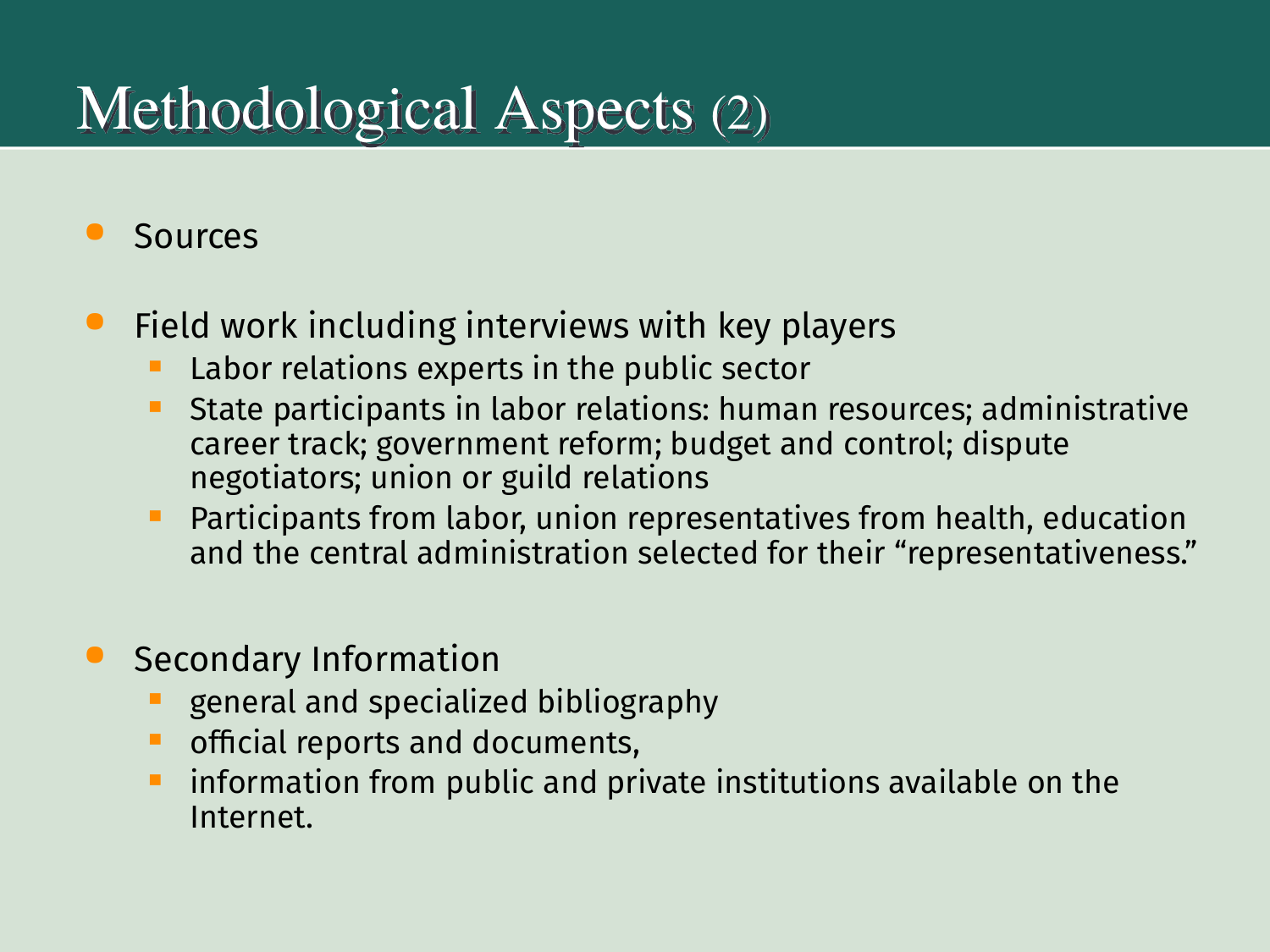

# Methodological Aspects (2)
Sources

Field work including interviews with key players
Labor relations experts in the public sector
State participants in labor relations: human resources; administrative career track; government reform; budget and control; dispute negotiators; union or guild relations
Participants from labor, union representatives from health, education and the central administration selected for their “representativeness.”

Secondary Information
general and specialized bibliography
official reports and documents,
information from public and private institutions available on the Internet.